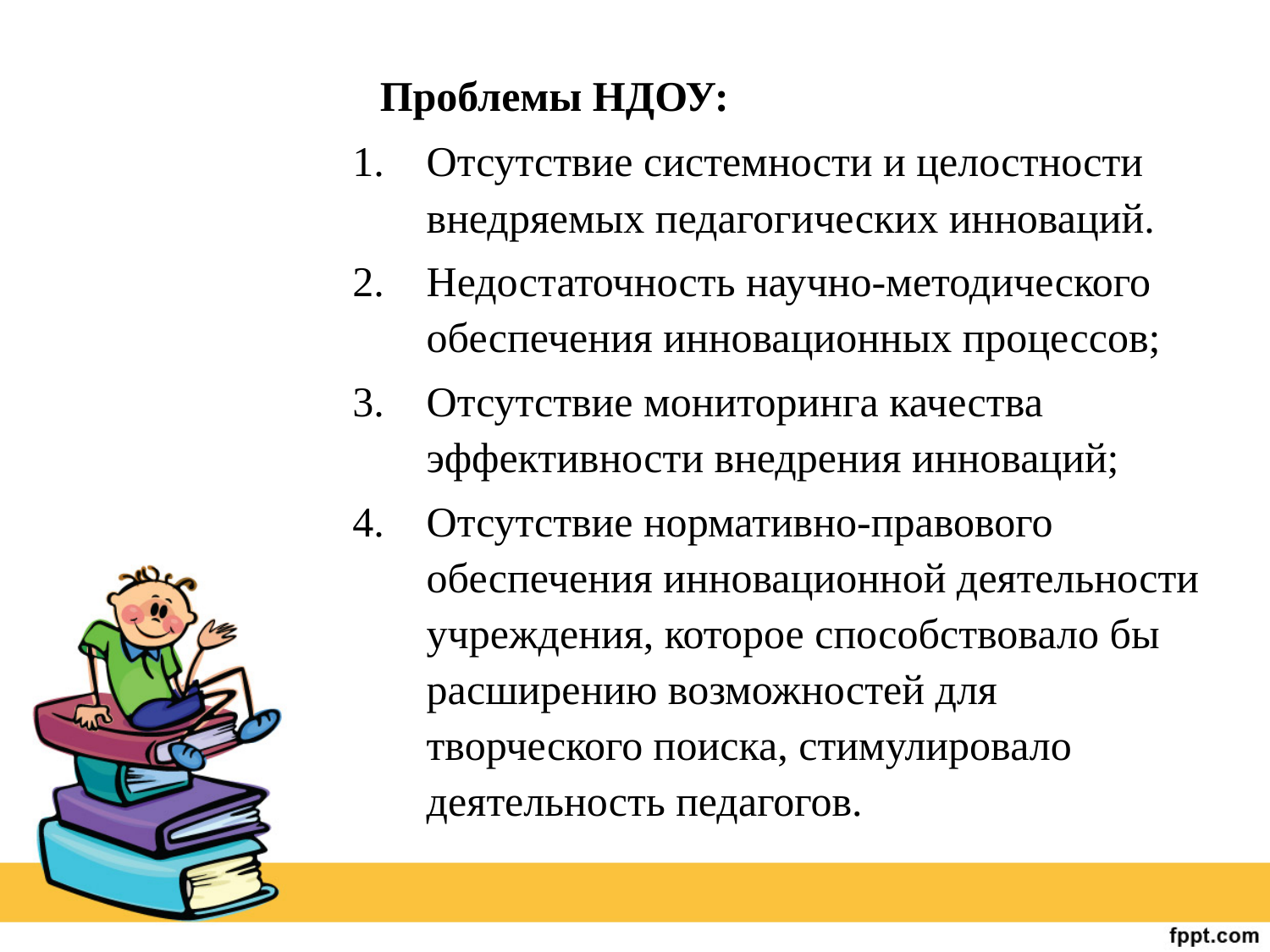

Проблемы НДОУ:
Отсутствие системности и целостности внедряемых педагогических инноваций.
Недостаточность научно-методического обеспечения инновационных процессов;
Отсутствие мониторинга качества эффективности внедрения инноваций;
Отсутствие нормативно-правового обеспечения инновационной деятельности учреждения, которое способствовало бы расширению возможностей для творческого поиска, стимулировало деятельность педагогов.
#